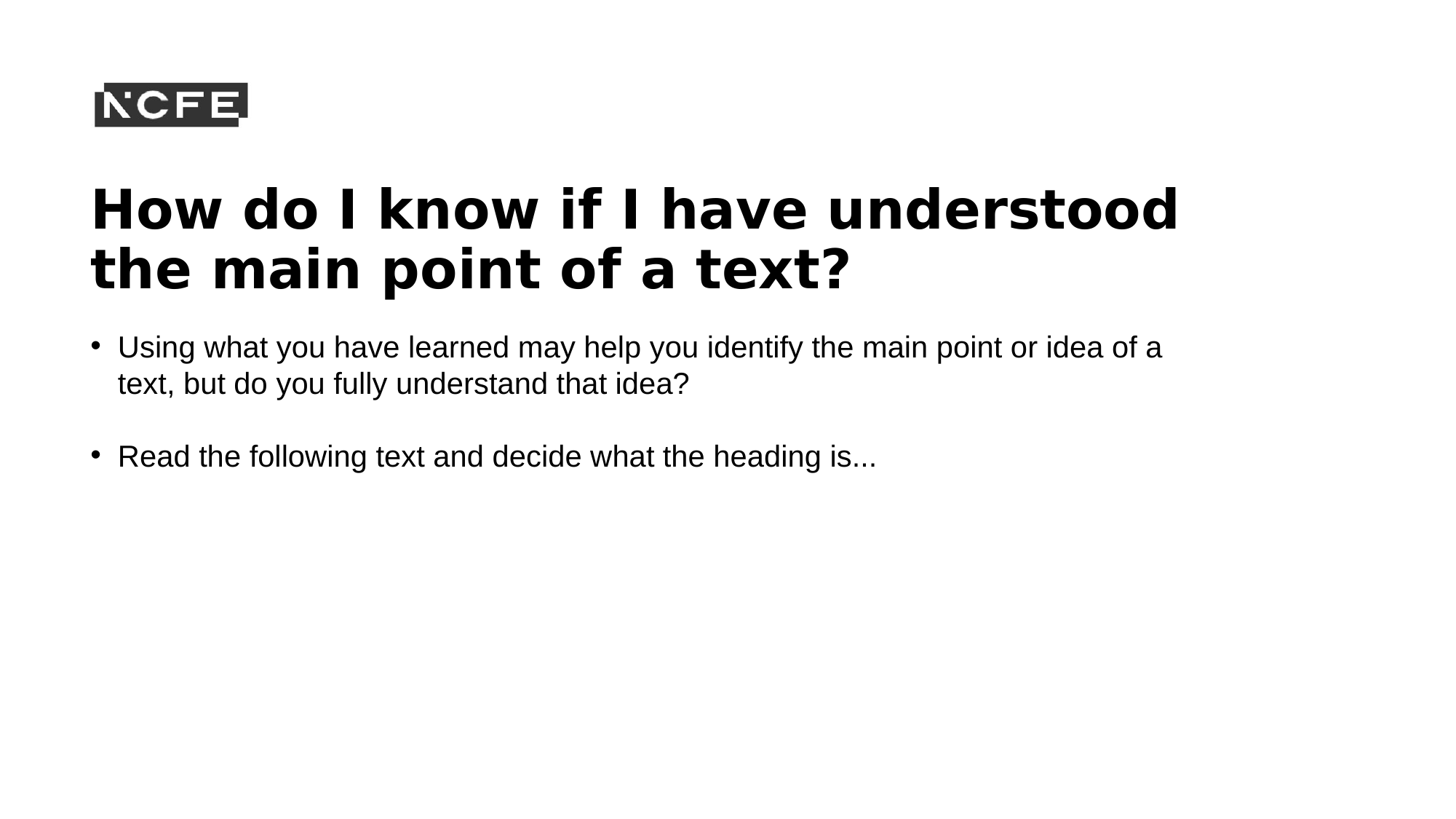

# How do I know if I have understood the main point of a text?
Using what you have learned may help you identify the main point or idea of a text, but do you fully understand that idea?

Read the following text and decide what the heading is...